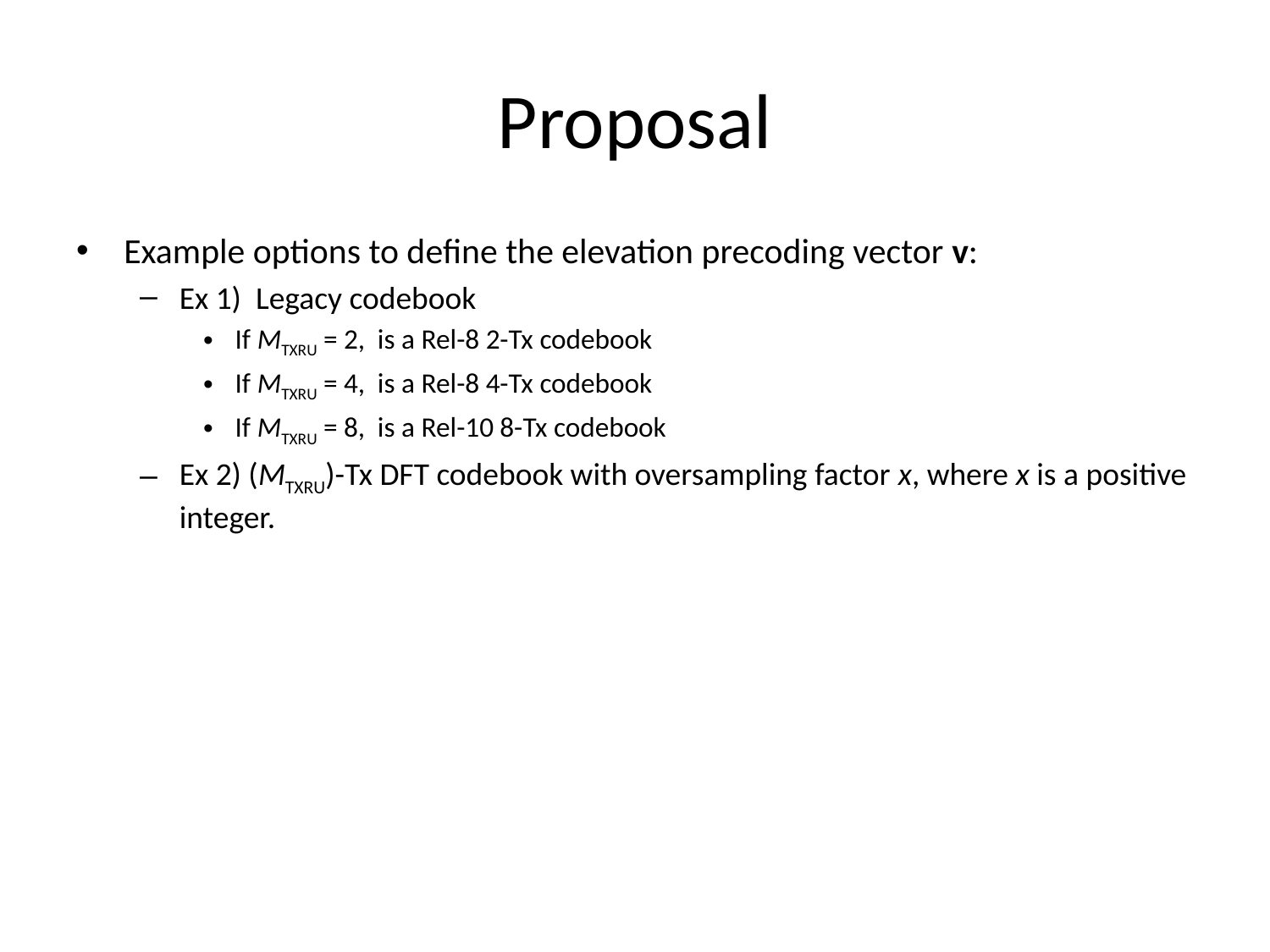

# Proposal
Example options to define the elevation precoding vector v:
Ex 1)  Legacy codebook
If MTXRU = 2,  is a Rel-8 2-Tx codebook
If MTXRU = 4,  is a Rel-8 4-Tx codebook
If MTXRU = 8,  is a Rel-10 8-Tx codebook
Ex 2) (MTXRU)-Tx DFT codebook with oversampling factor x, where x is a positive integer.